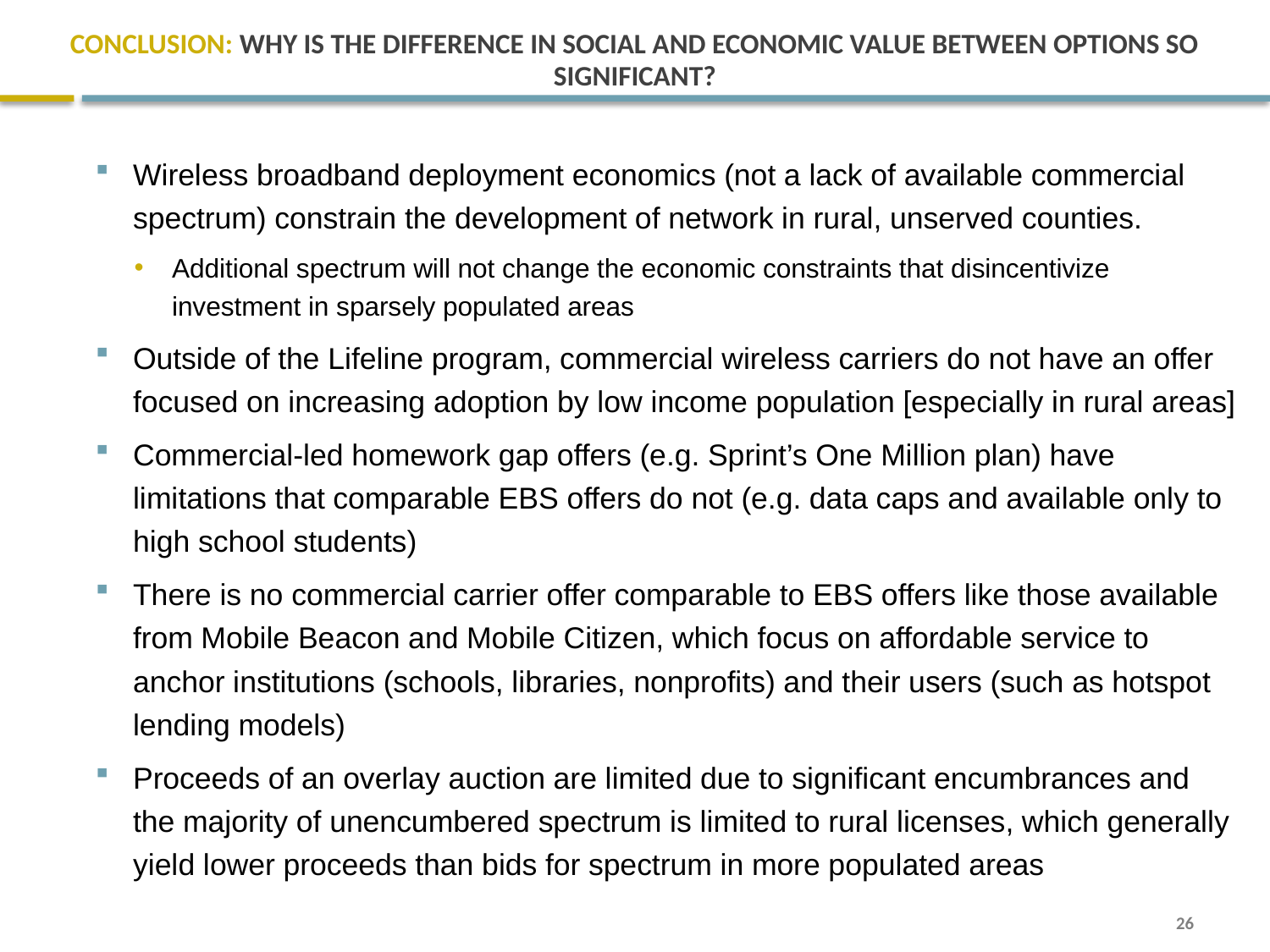

# CONCLUSION: WHY IS THE DIFFERENCE IN SOCIAL AND ECONOMIC VALUE BETWEEN OPTIONS SO SIGNIFICANT?
Wireless broadband deployment economics (not a lack of available commercial spectrum) constrain the development of network in rural, unserved counties.
Additional spectrum will not change the economic constraints that disincentivize investment in sparsely populated areas
Outside of the Lifeline program, commercial wireless carriers do not have an offer focused on increasing adoption by low income population [especially in rural areas]
Commercial-led homework gap offers (e.g. Sprint’s One Million plan) have limitations that comparable EBS offers do not (e.g. data caps and available only to high school students)
There is no commercial carrier offer comparable to EBS offers like those available from Mobile Beacon and Mobile Citizen, which focus on affordable service to anchor institutions (schools, libraries, nonprofits) and their users (such as hotspot lending models)
Proceeds of an overlay auction are limited due to significant encumbrances and the majority of unencumbered spectrum is limited to rural licenses, which generally yield lower proceeds than bids for spectrum in more populated areas